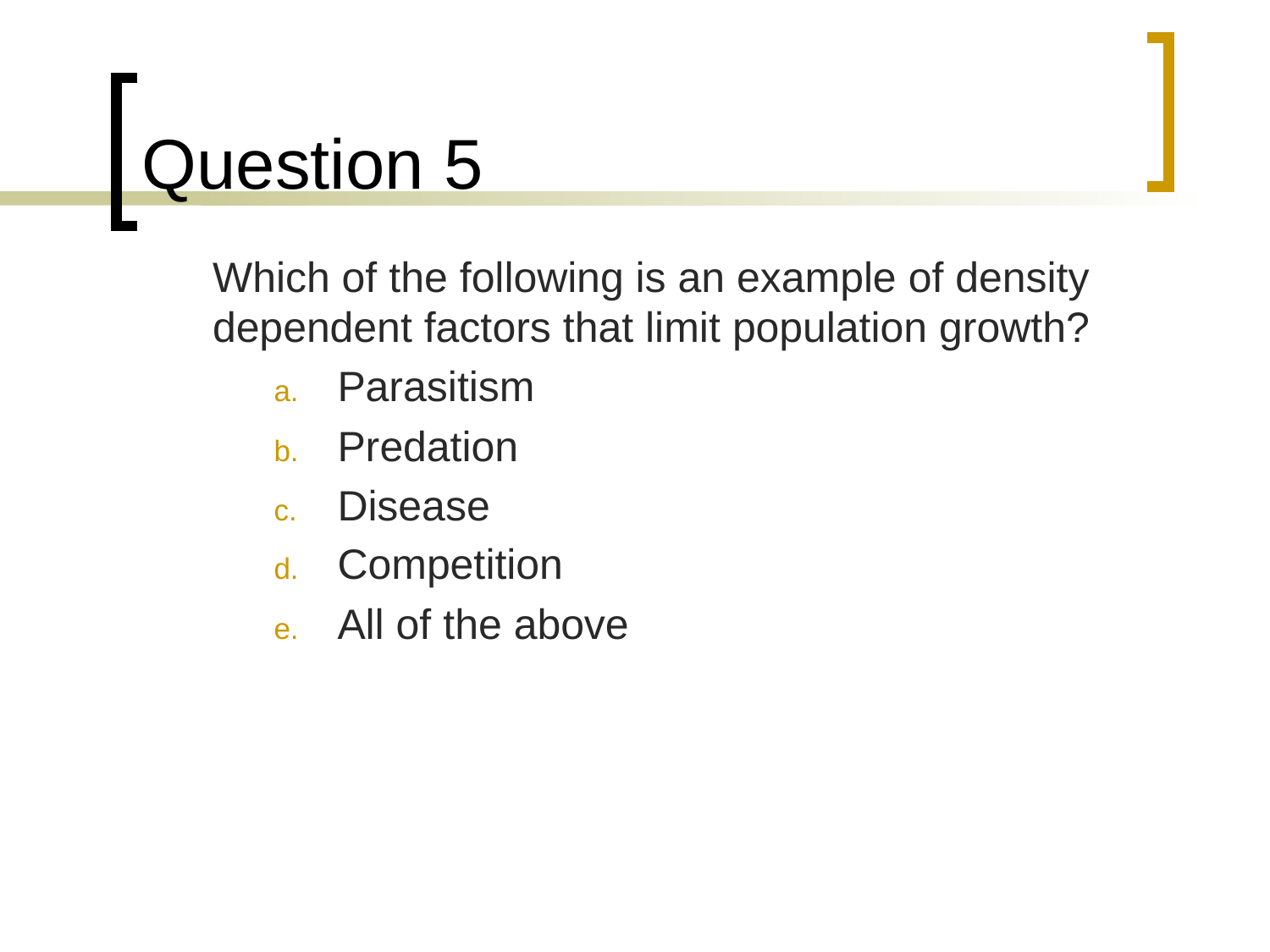

# Question 5
	Which of the following is an example of density dependent factors that limit population growth?
Parasitism
Predation
Disease
Competition
All of the above